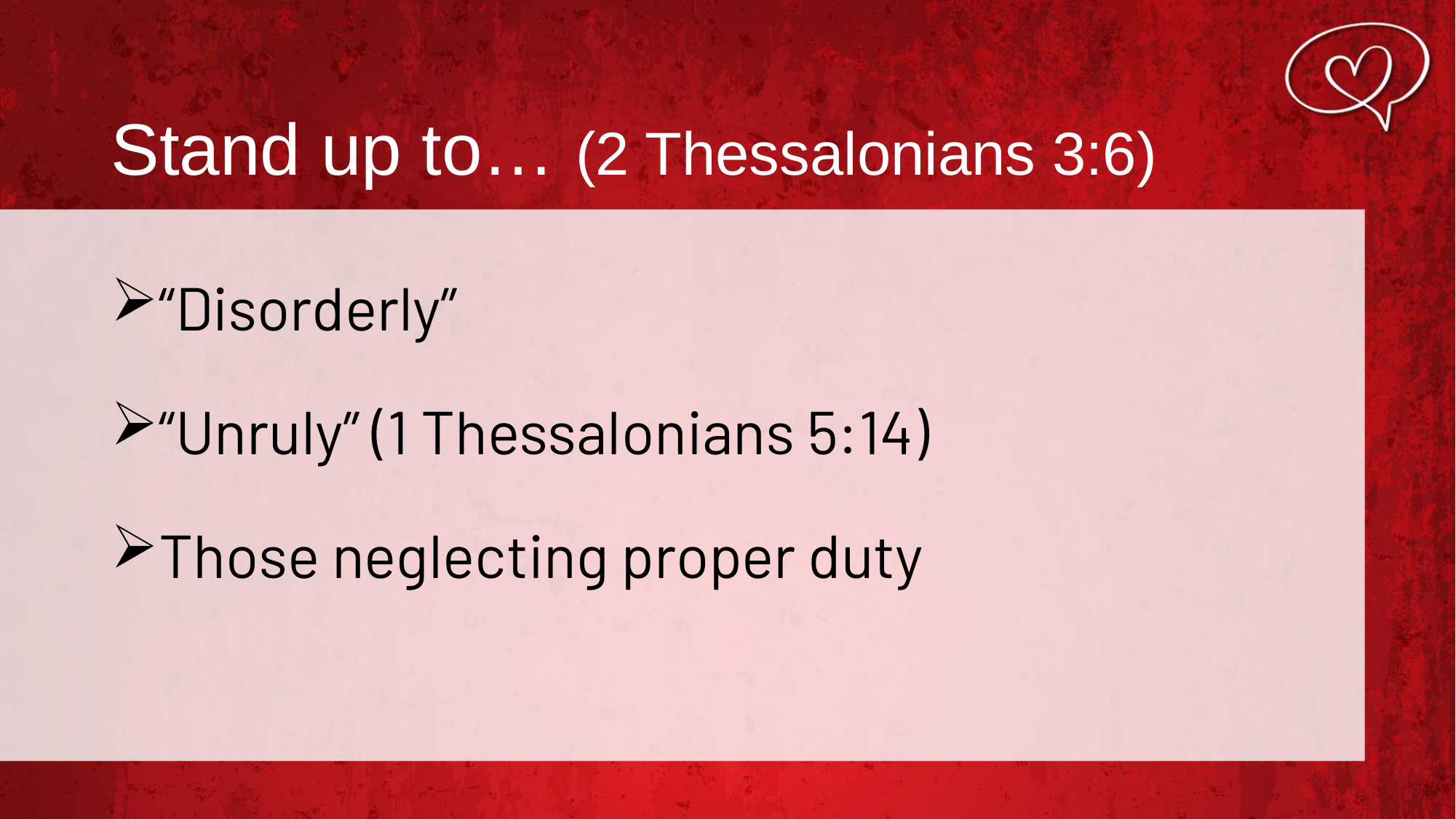

# Stand up to… (2 Thessalonians 3:6)
“Disorderly”
“Unruly” (1 Thessalonians 5:14)
Those neglecting proper duty